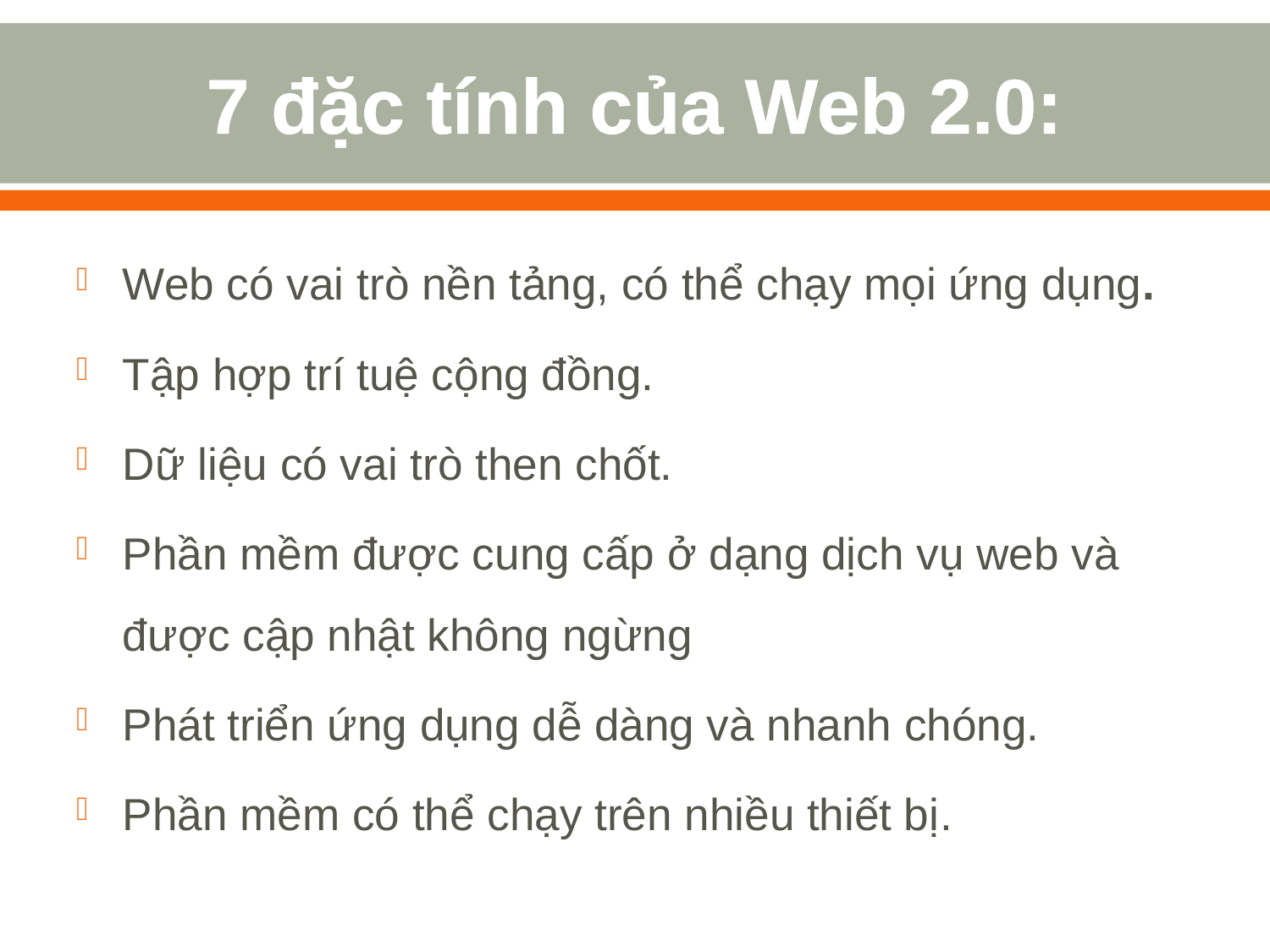

# 7 đặc tính của Web 2.0:
Web có vai trò nền tảng, có thể chạy mọi ứng dụng.
Tập hợp trí tuệ cộng đồng.
Dữ liệu có vai trò then chốt.
Phần mềm được cung cấp ở dạng dịch vụ web và được cập nhật không ngừng
Phát triển ứng dụng dễ dàng và nhanh chóng.
Phần mềm có thể chạy trên nhiều thiết bị.